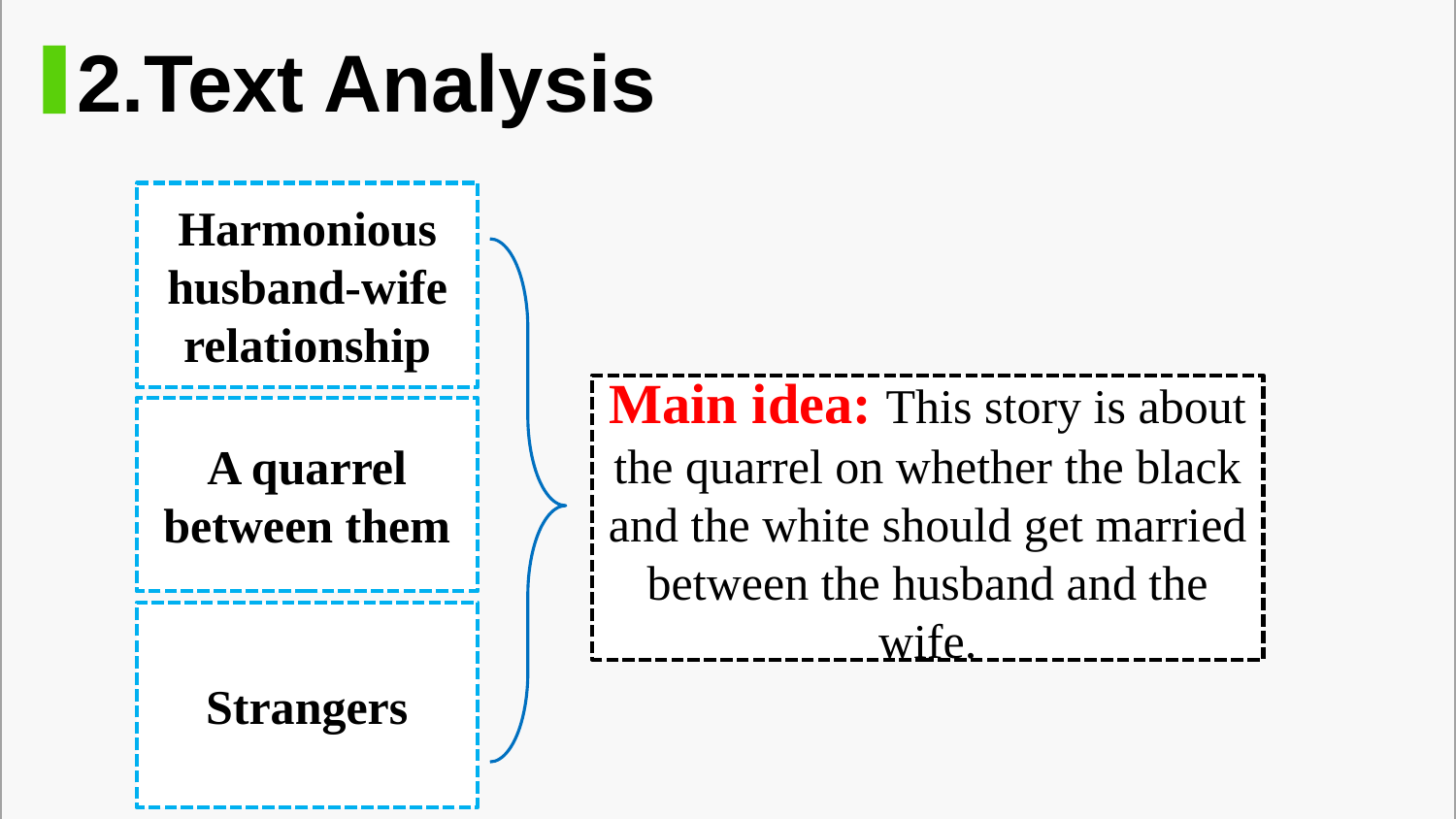

2.Text Analysis

Harmonious husband-wife relationship

Main idea: This story is about the quarrel on whether the black and the white should get married between the husband and the wife.
A quarrel between them
Strangers